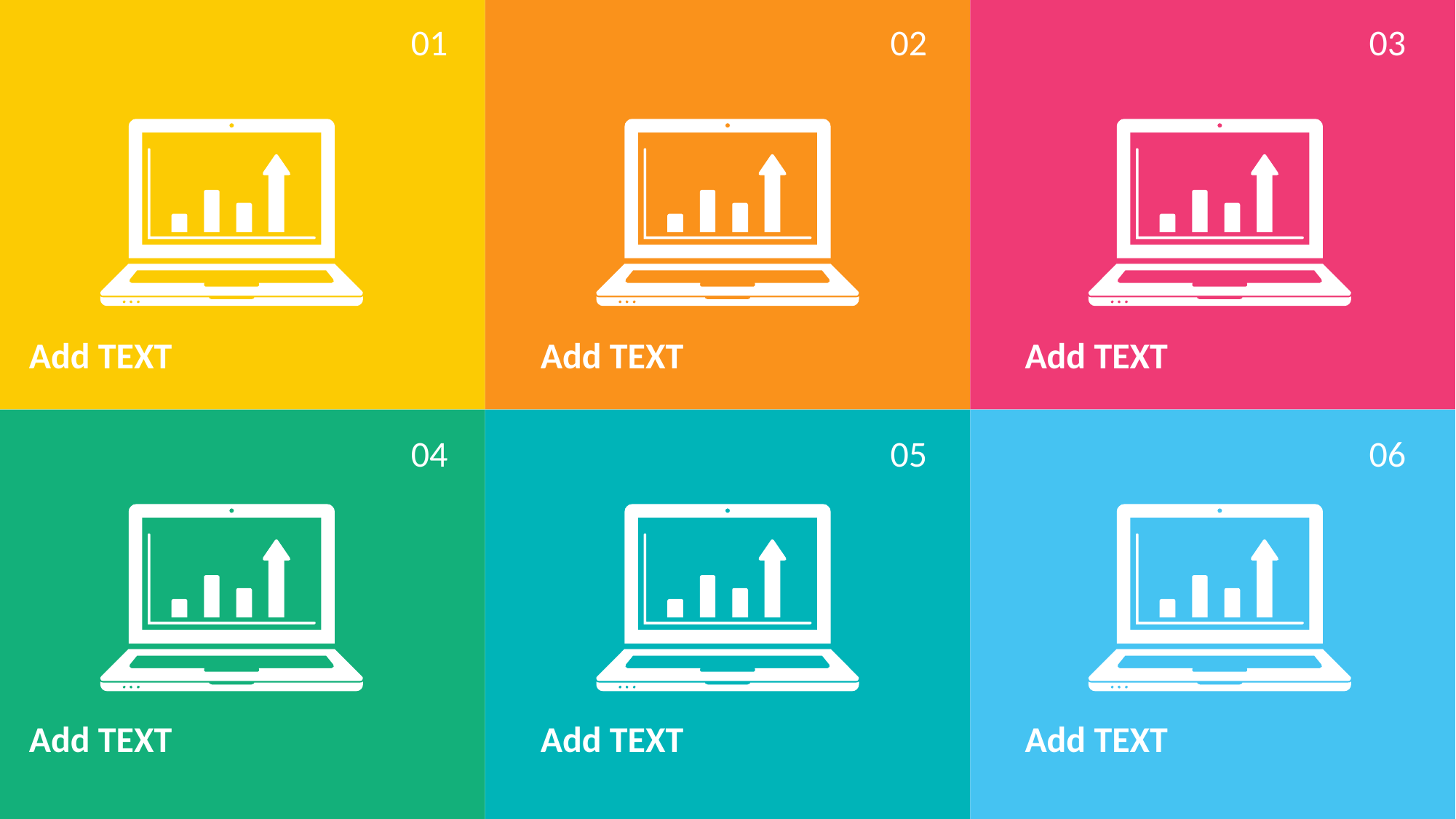

01
02
03

Add TEXT
Add TEXT
Add TEXT
04
05
06

Add TEXT
Add TEXT
Add TEXT